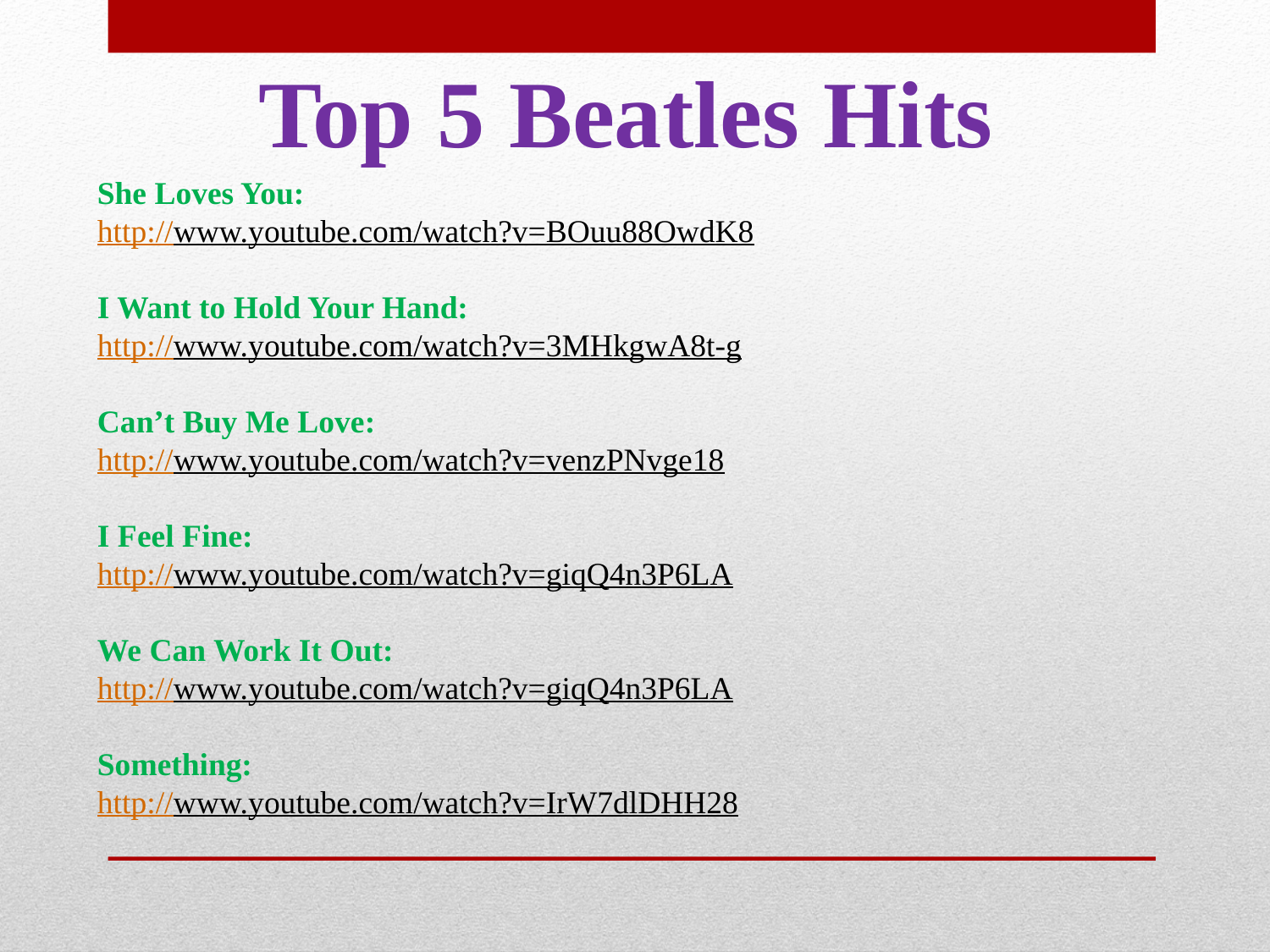

Top 5 Beatles Hits
She Loves You:
http://www.youtube.com/watch?v=BOuu88OwdK8

I Want to Hold Your Hand:
http://www.youtube.com/watch?v=3MHkgwA8t-g

Can’t Buy Me Love:
http://www.youtube.com/watch?v=venzPNvge18

I Feel Fine:
http://www.youtube.com/watch?v=giqQ4n3P6LA

We Can Work It Out:
http://www.youtube.com/watch?v=giqQ4n3P6LA

Something:
http://www.youtube.com/watch?v=IrW7dlDHH28